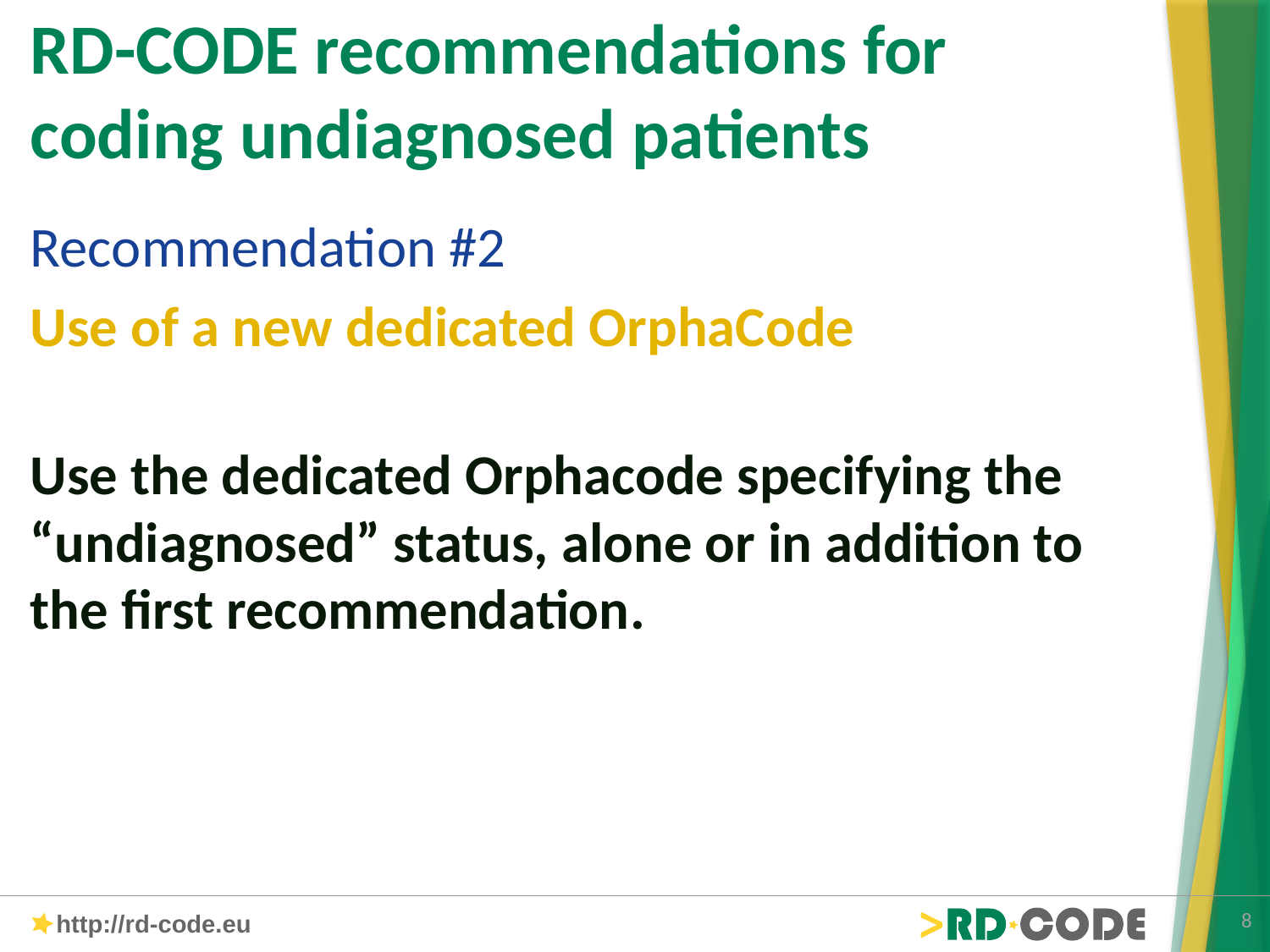

# RD-CODE recommendations for coding undiagnosed patients
Recommendation #2
Use of a new dedicated OrphaCode

Use the dedicated Orphacode specifying the “undiagnosed” status, alone or in addition to the first recommendation.
8